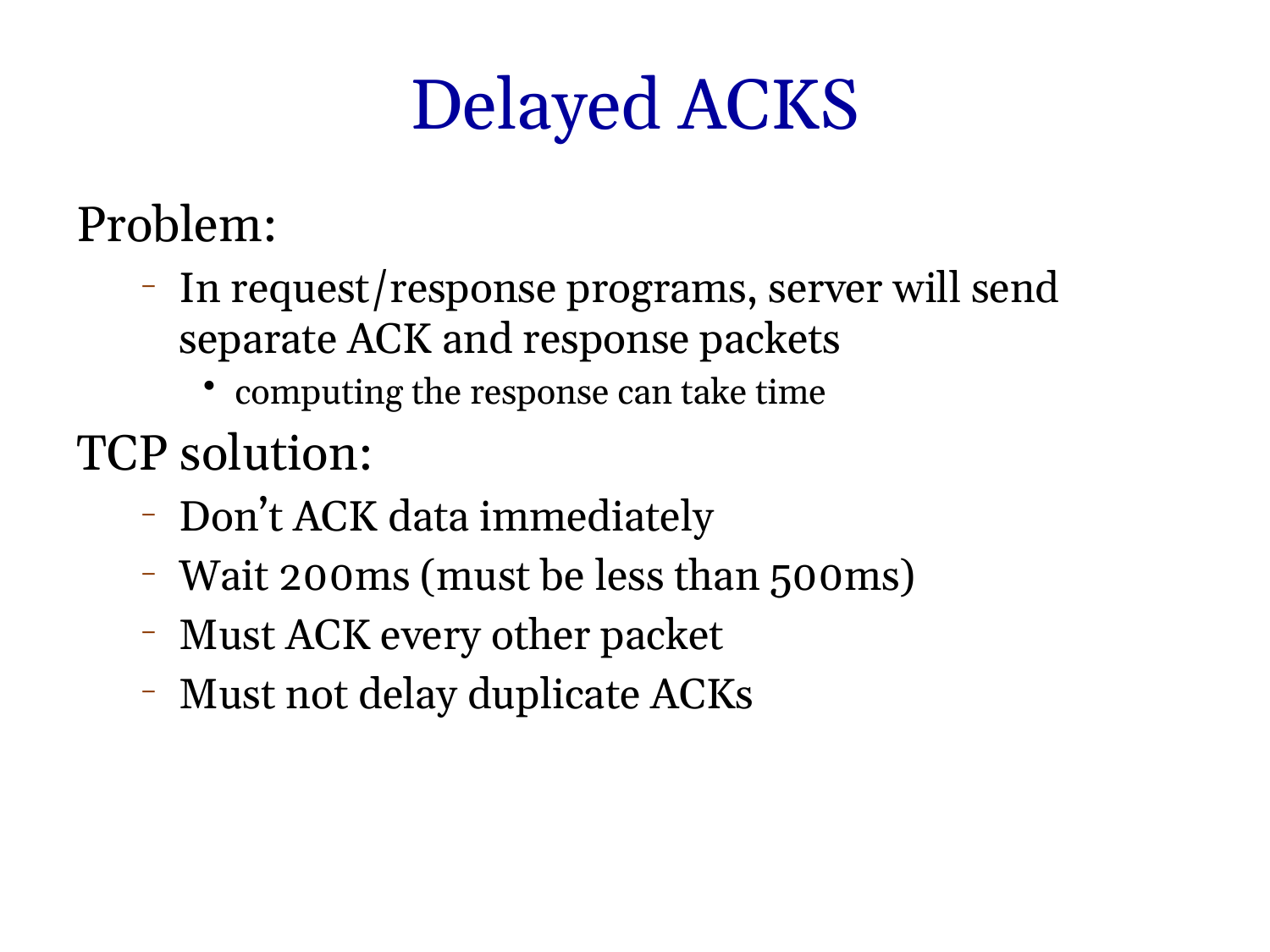

# Delayed ACKS
Problem:
In request/response programs, server will send separate ACK and response packets
computing the response can take time
TCP solution:
Don’t ACK data immediately
Wait 200ms (must be less than 500ms)
Must ACK every other packet
Must not delay duplicate ACKs